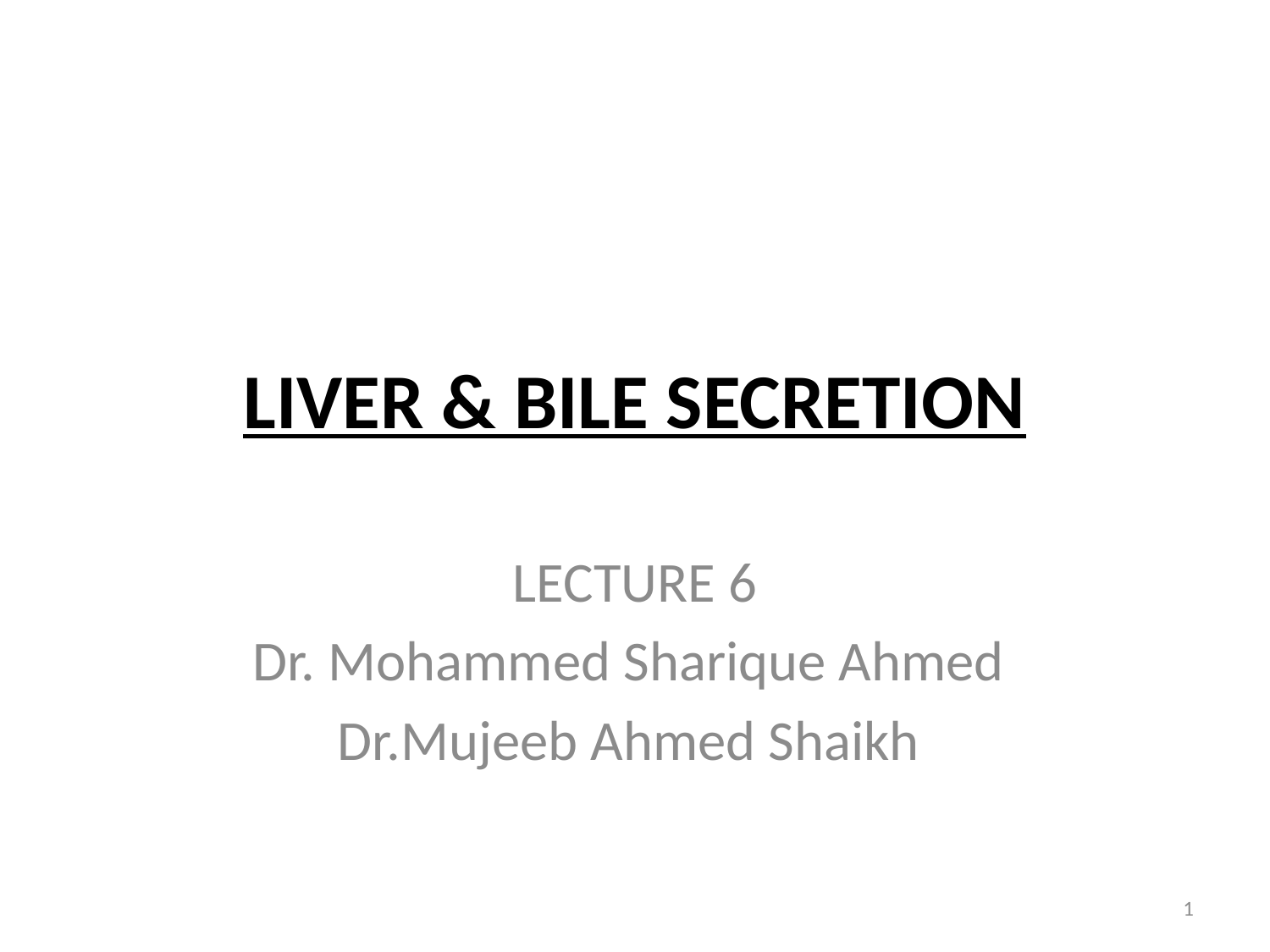

# LIVER & BILE SECRETION
LECTURE 6
Dr. Mohammed Sharique Ahmed
Dr.Mujeeb Ahmed Shaikh
1